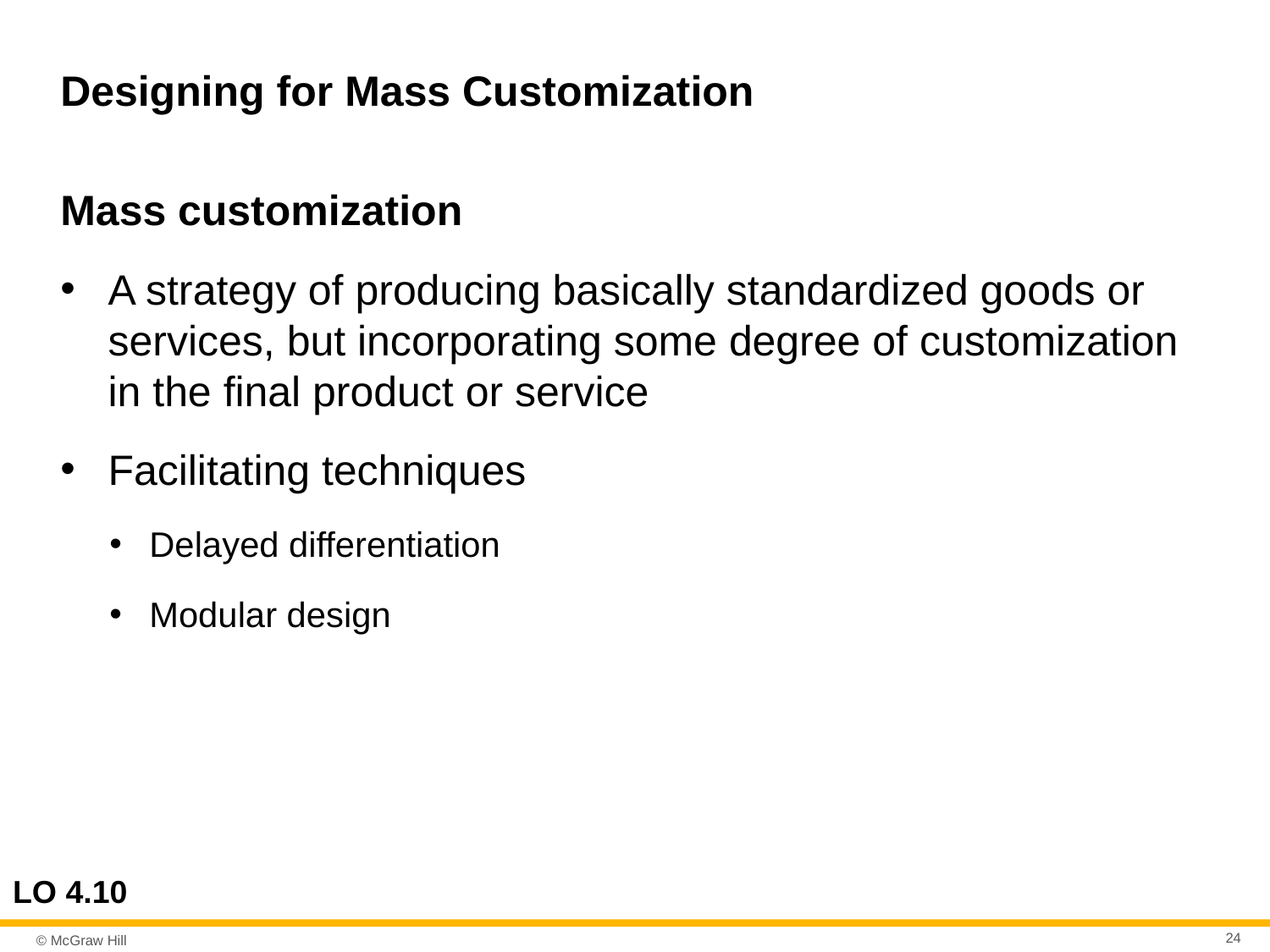

# Designing for Mass Customization
Mass customization
A strategy of producing basically standardized goods or services, but incorporating some degree of customization in the final product or service
Facilitating techniques
Delayed differentiation
Modular design
LO 4.10